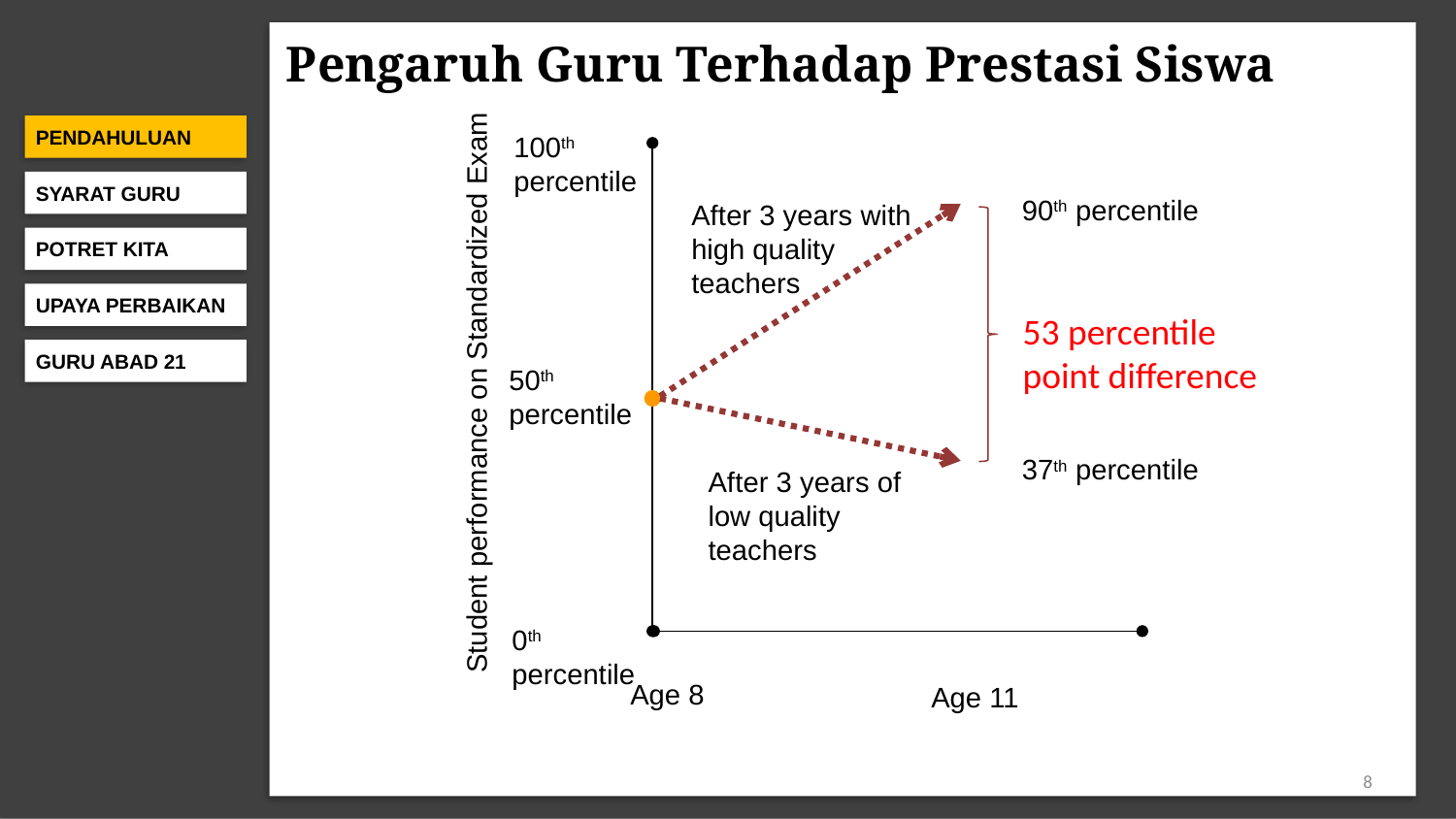

Pengaruh Guru Terhadap Prestasi Siswa
100th
percentile
90th percentile
After 3 years with high quality teachers

53 percentile
point difference
50th
percentile
Student performance on Standardized Exam

37th percentile
After 3 years of low quality teachers
0th
percentile
Age 8
Age 11
PENDAHULUAN
SYARAT GURU
POTRET KITA
UPAYA PERBAIKAN
GURU ABAD 21
8